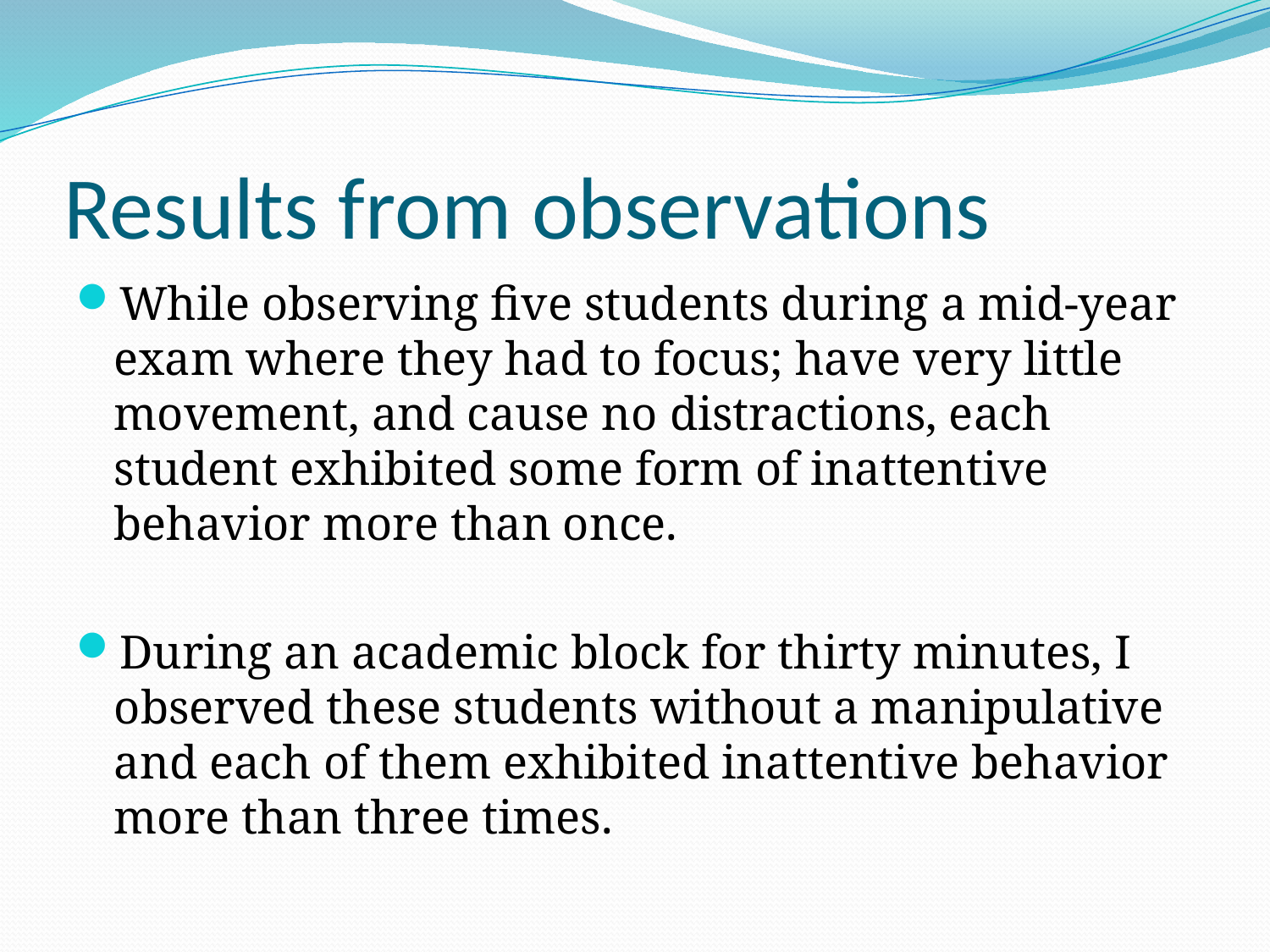

# Results from observations
While observing five students during a mid-year exam where they had to focus; have very little movement, and cause no distractions, each student exhibited some form of inattentive behavior more than once.

During an academic block for thirty minutes, I observed these students without a manipulative and each of them exhibited inattentive behavior more than three times.